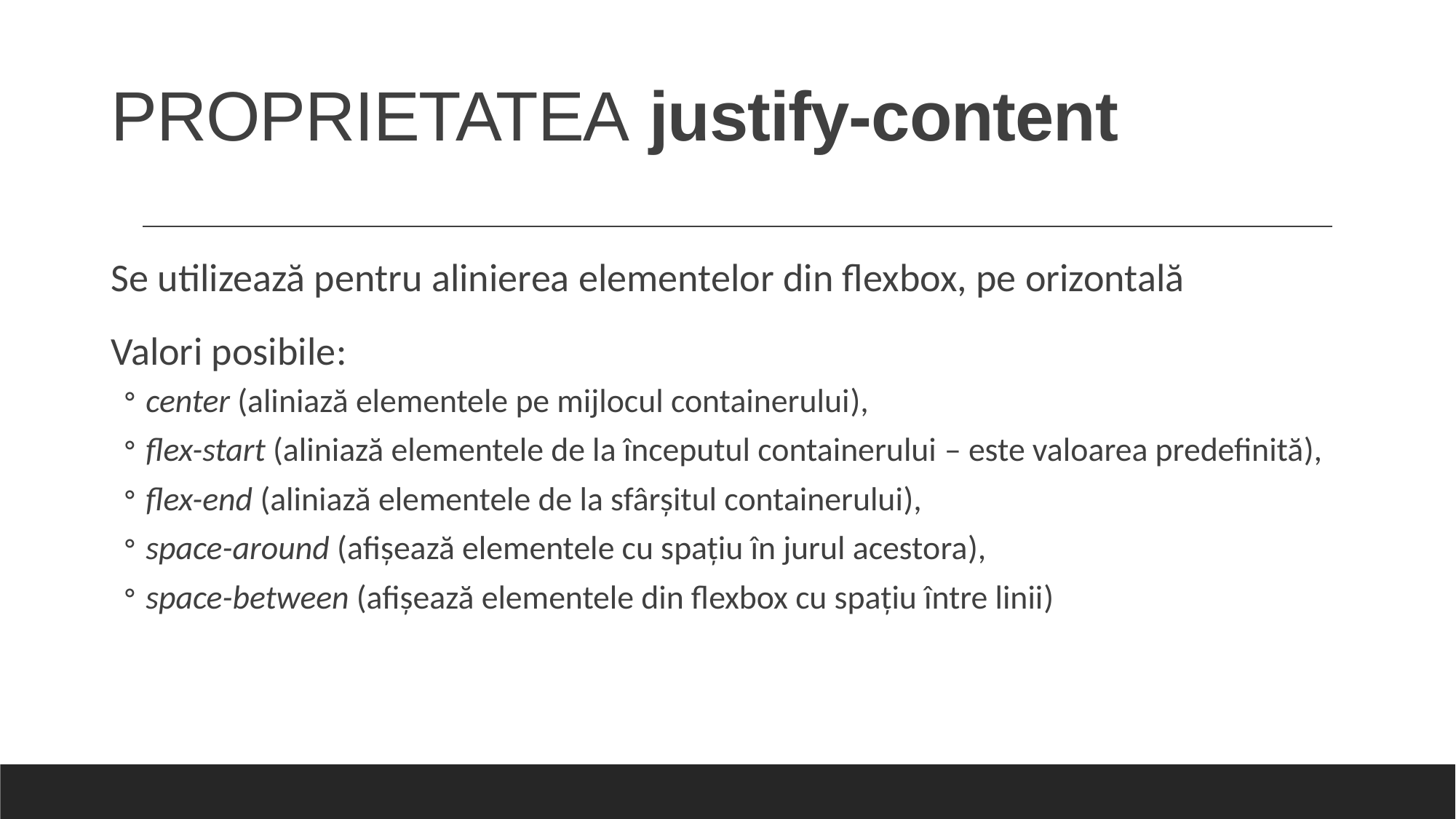

# PROPRIETATEA justify-content
Se utilizează pentru alinierea elementelor din flexbox, pe orizontală
Valori posibile:
center (aliniază elementele pe mijlocul containerului),
flex-start (aliniază elementele de la începutul containerului – este valoarea predefinită),
flex-end (aliniază elementele de la sfârșitul containerului),
space-around (afișează elementele cu spațiu în jurul acestora),
space-between (afișează elementele din flexbox cu spațiu între linii)